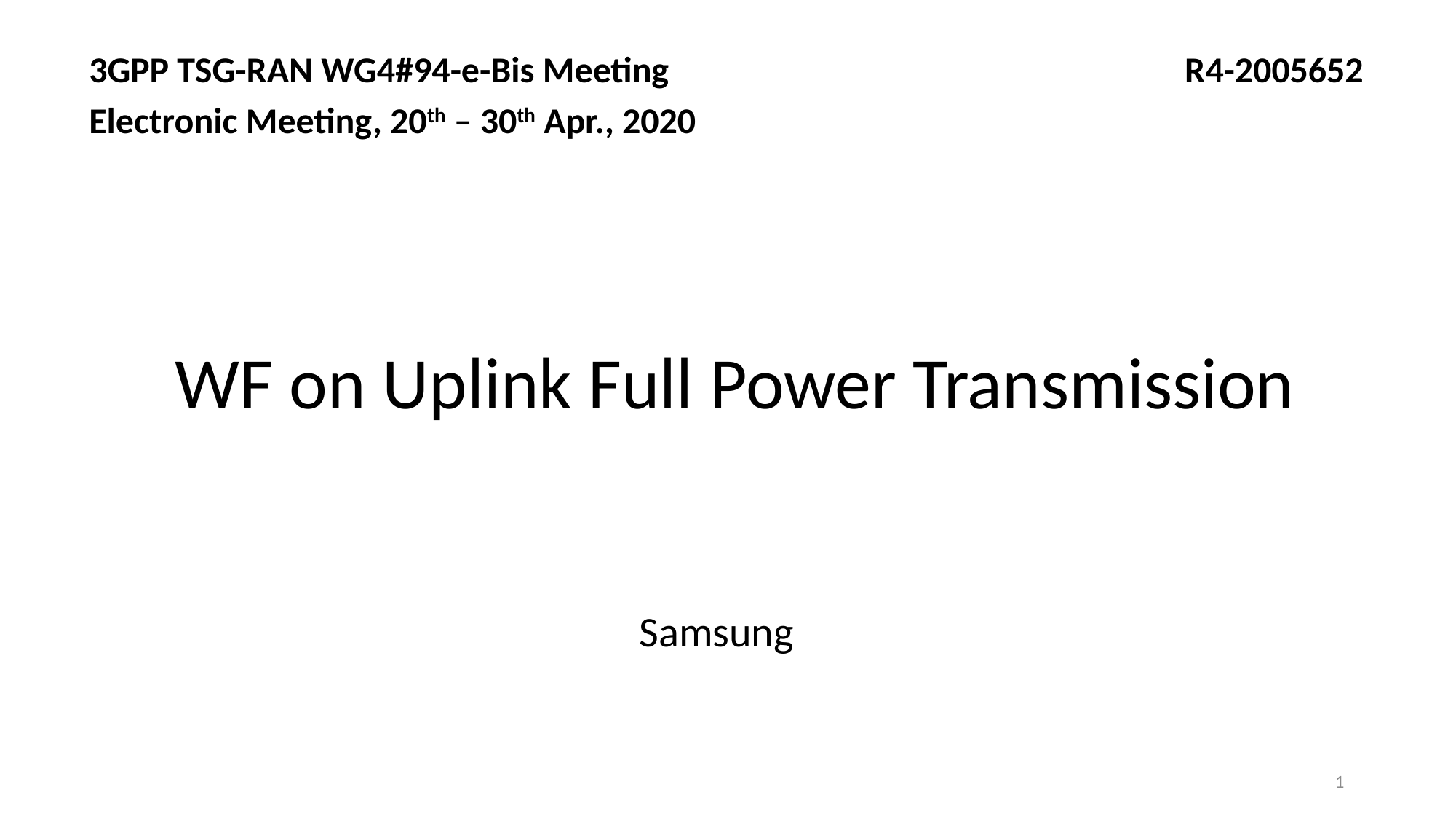

3GPP TSG-RAN WG4#94-e-Bis Meeting                                                               R4-2005652
Electronic Meeting, 20th – 30th Apr., 2020
# WF on Uplink Full Power Transmission
Samsung
1